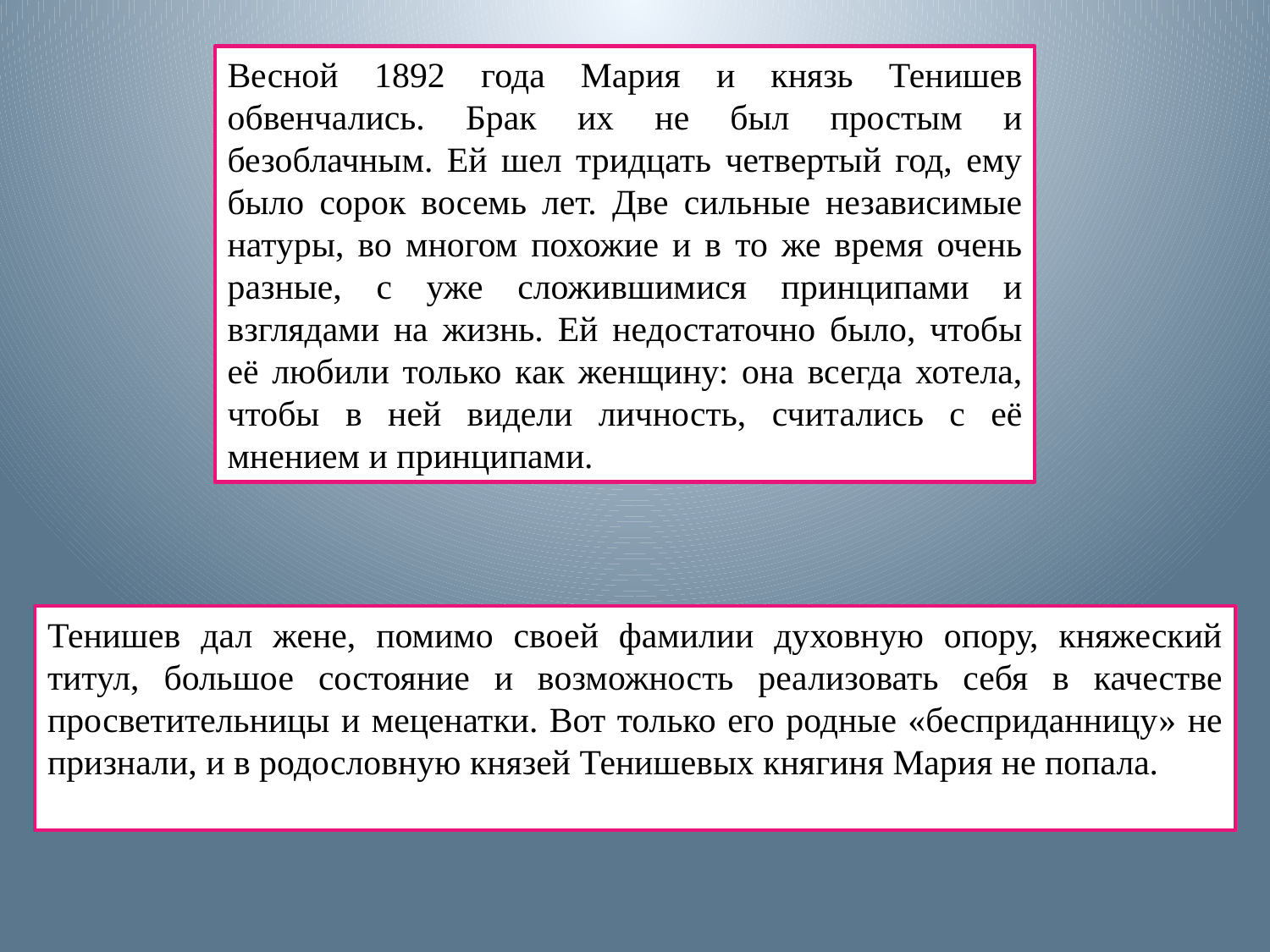

Весной 1892 года Мария и князь Тенишев обвенчались. Брак их не был простым и безоблачным. Ей шел тридцать четвертый год, ему было сорок восемь лет. Две сильные независимые натуры, во многом похожие и в то же время очень разные, с уже сложившимися принципами и взглядами на жизнь. Ей недостаточно было, чтобы её любили только как женщину: она всегда хотела, чтобы в ней видели личность, считались с её мнением и принципами.
Тенишев дал жене, помимо своей фамилии духовную опору, княжеский титул, большое состояние и возможность реализовать себя в качестве просветительницы и меценатки. Вот только его родные «бесприданницу» не признали, и в родословную князей Тенишевых княгиня Мария не попала.